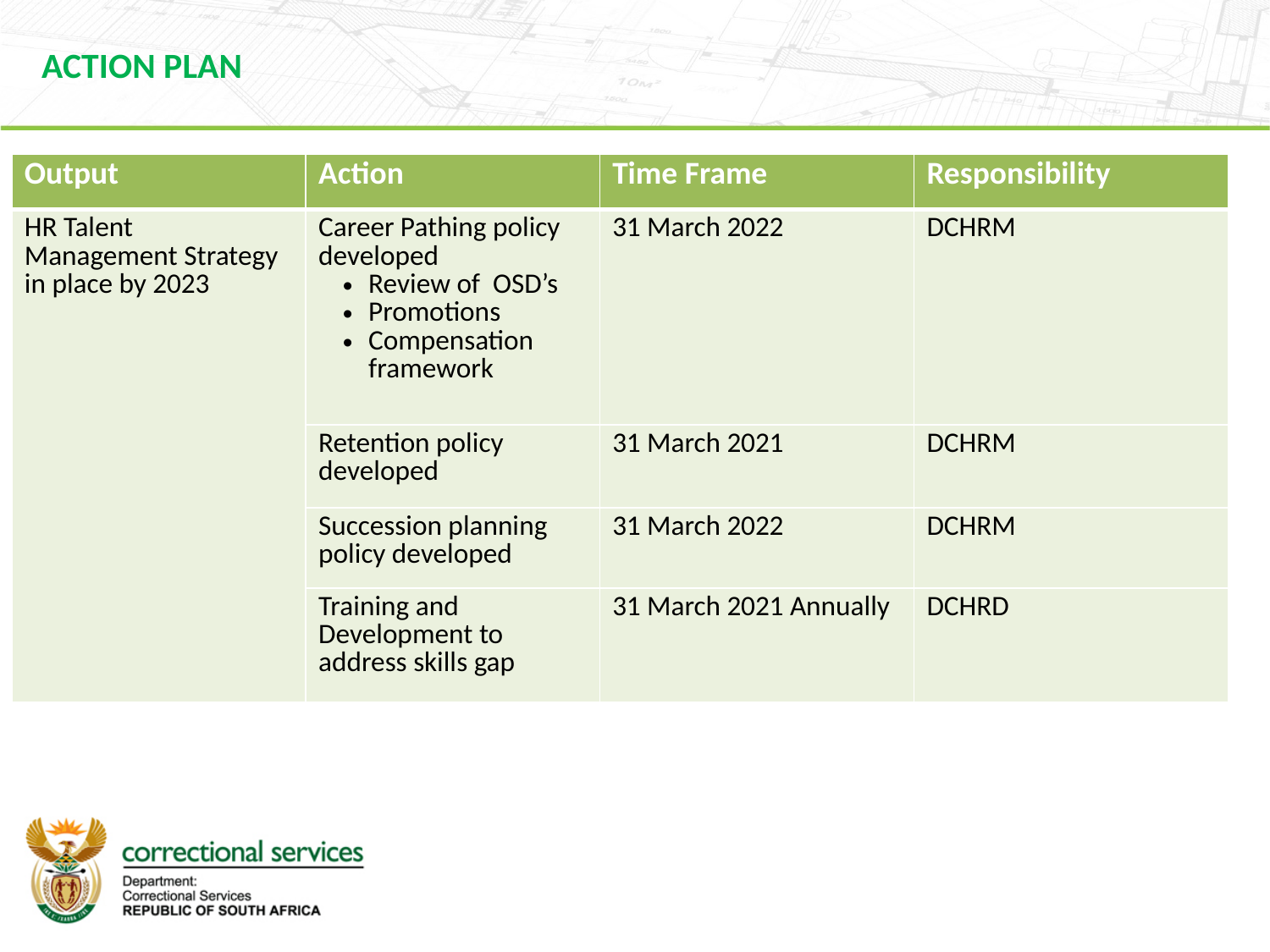

ACTION PLAN
| Output | Action | Time Frame | Responsibility |
| --- | --- | --- | --- |
| HR Talent Management Strategy in place by 2023 | Career Pathing policy developed Review of OSD’s Promotions Compensation framework | 31 March 2022 | DCHRM |
|  | Retention policy developed | 31 March 2021 | DCHRM |
|  | Succession planning policy developed | 31 March 2022 | DCHRM |
|  | Training and Development to address skills gap | 31 March 2021 Annually | DCHRD |